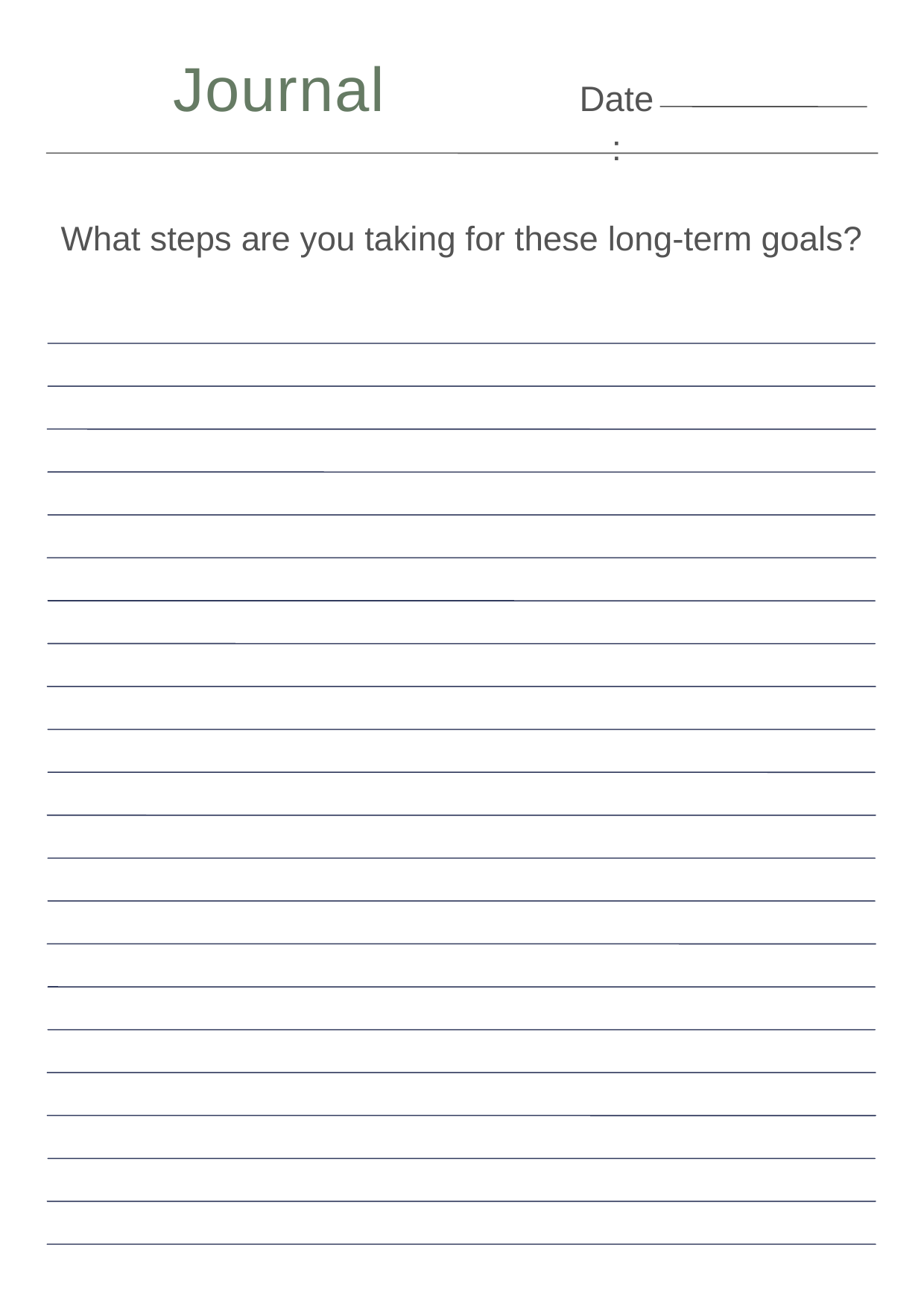

Journal
Date:

What steps are you taking for these long-term goals?